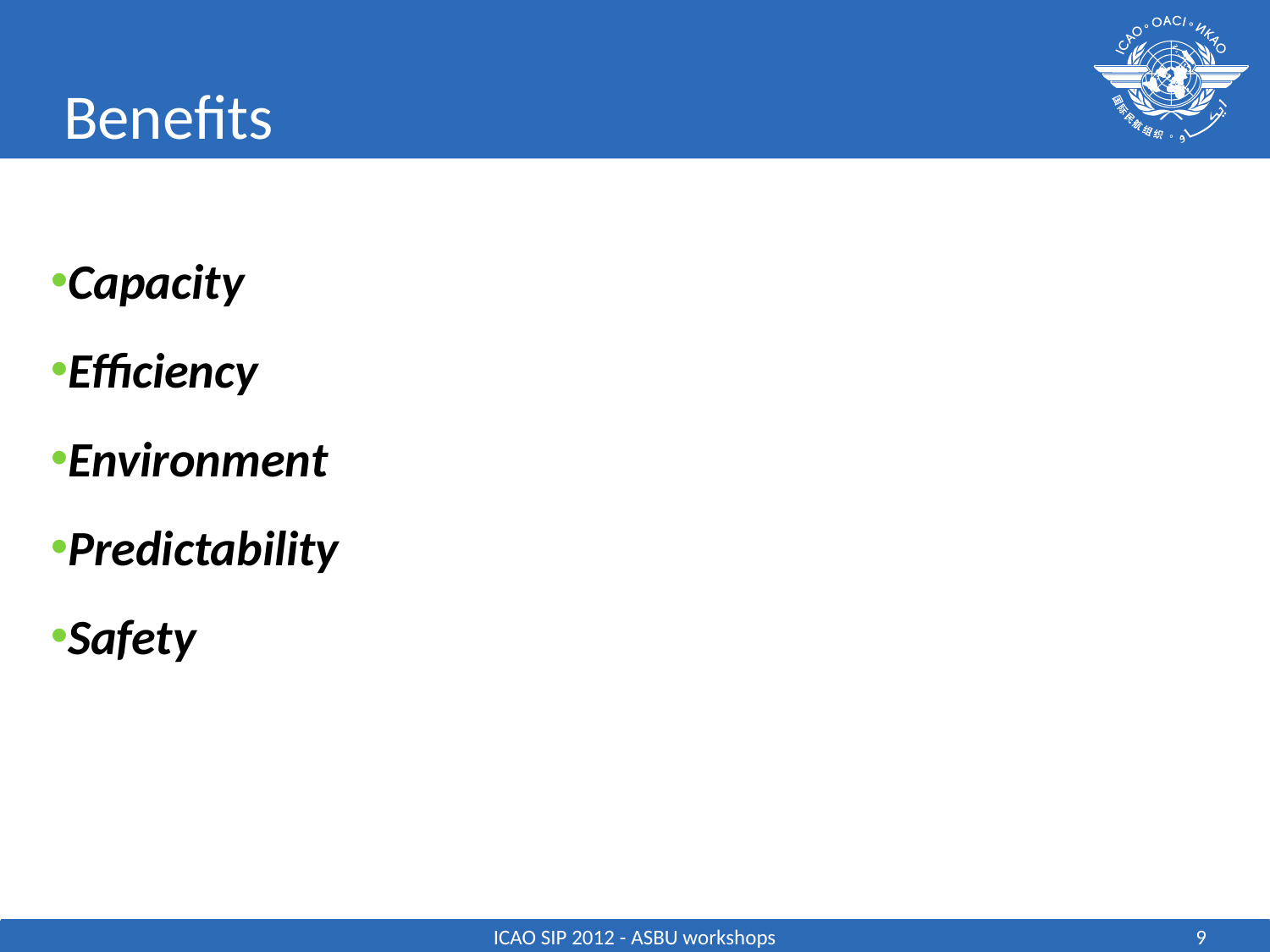

# Benefits
Capacity
Efficiency
Environment
Predictability
Safety
ICAO SIP 2012 - ASBU workshops
9